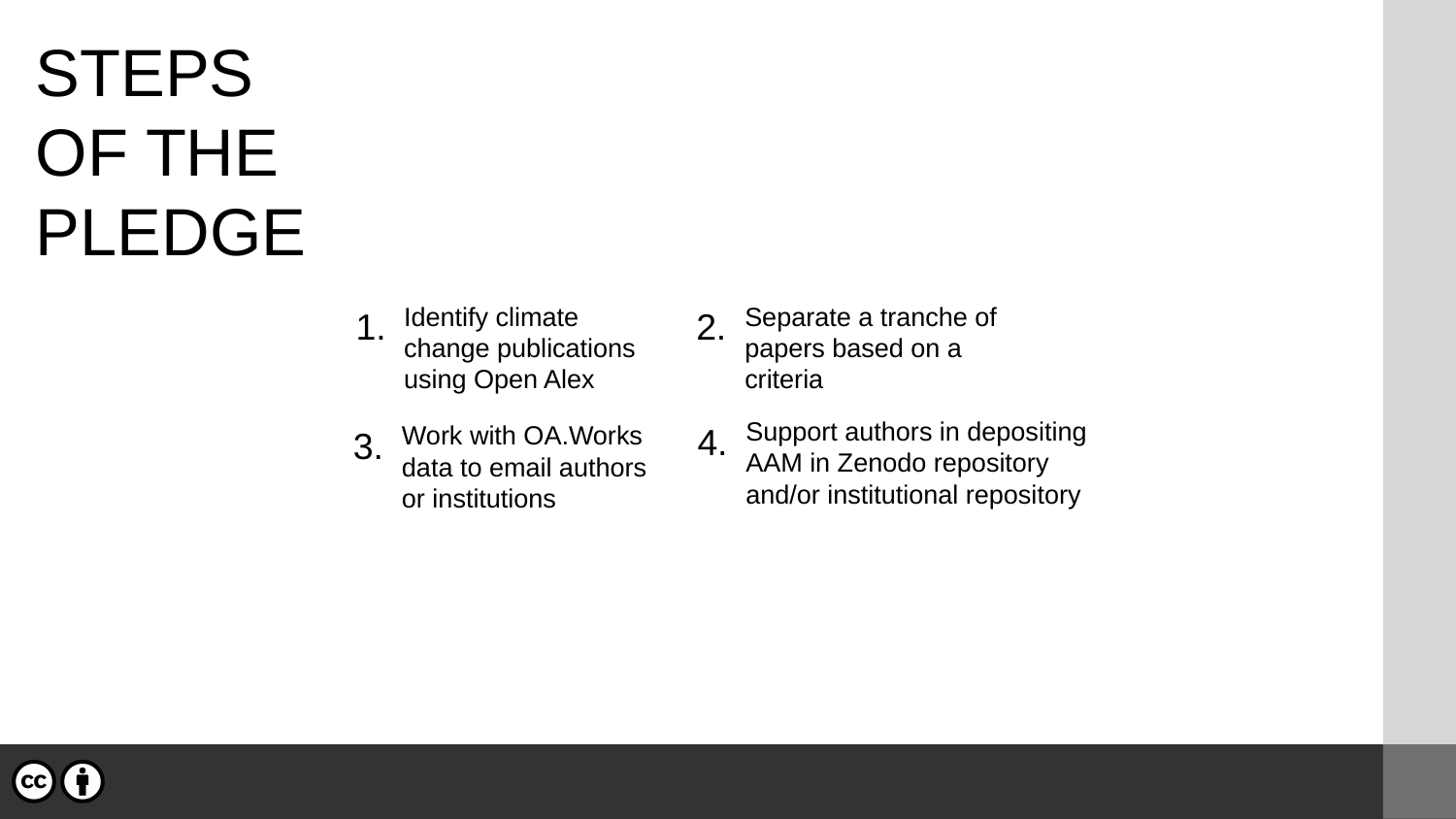

STEPS OF THE
PLEDGE
Identify climate change publications using Open Alex
Separate a tranche of papers based on a criteria
1.
2.
Support authors in depositing AAM in Zenodo repository and/or institutional repository
Work with OA.Works data to email authors or institutions
4.
3.